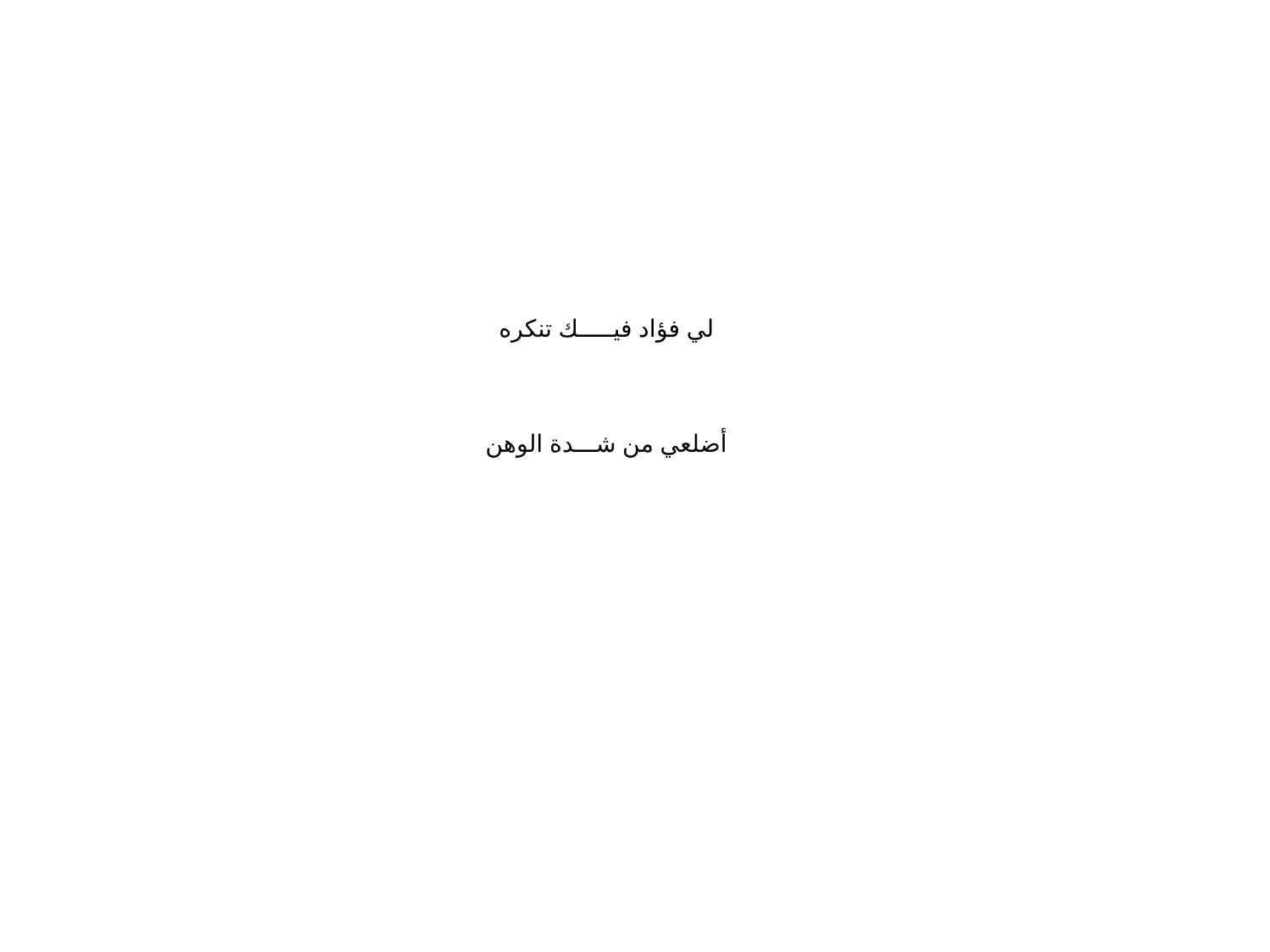

# لي فؤاد فيـــــك تنكره أضلعي من شـــدة الوهن